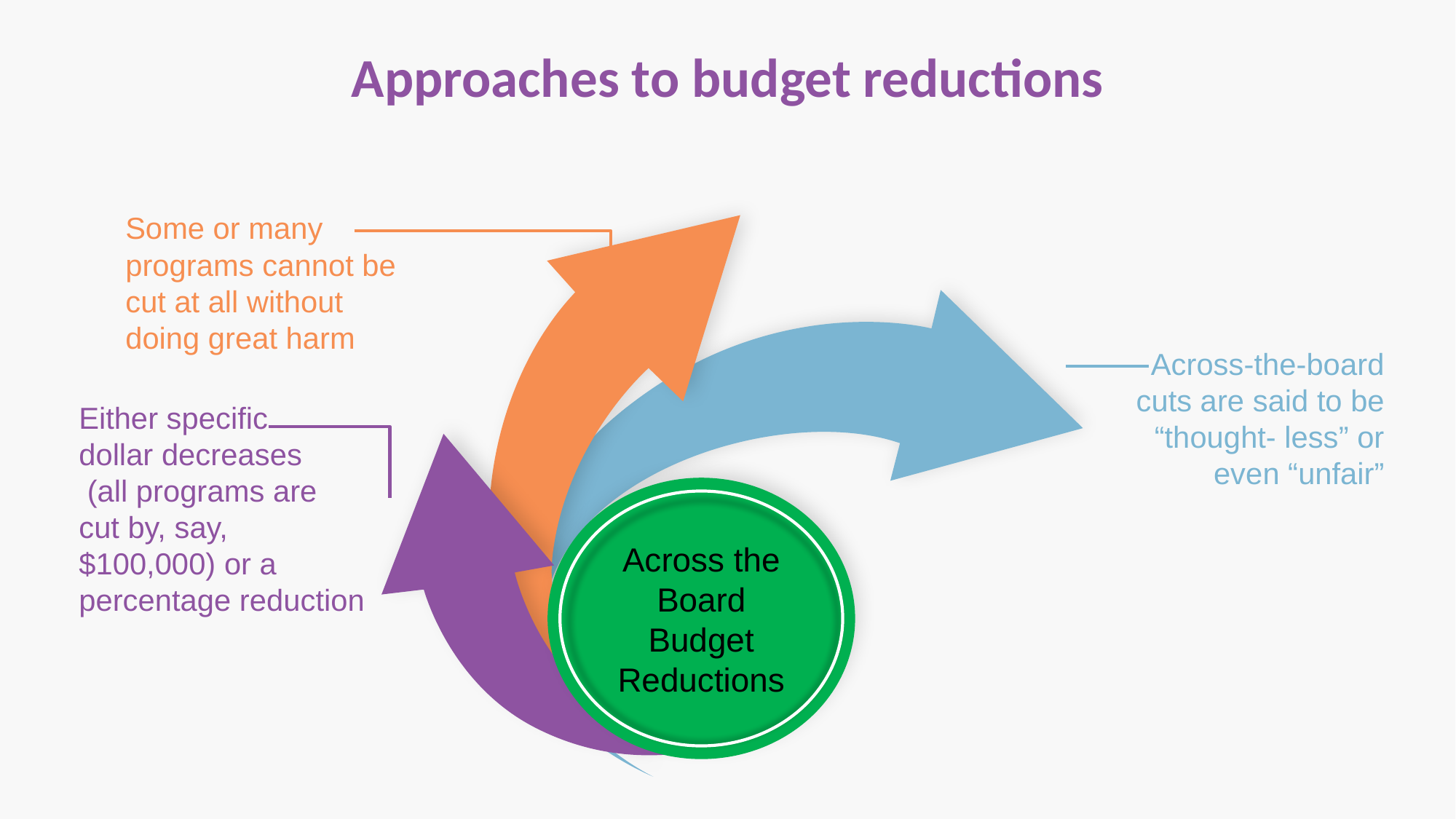

# Approaches to budget reductions

Some or many
programs cannot be
cut at all without doing great harm

Across-the-board cuts are said to be “thought- less” or even “unfair”

Either specific
dollar decreases
 (all programs are
cut by, say, $100,000) or a percentage reduction

Across the Board Budget Reductions